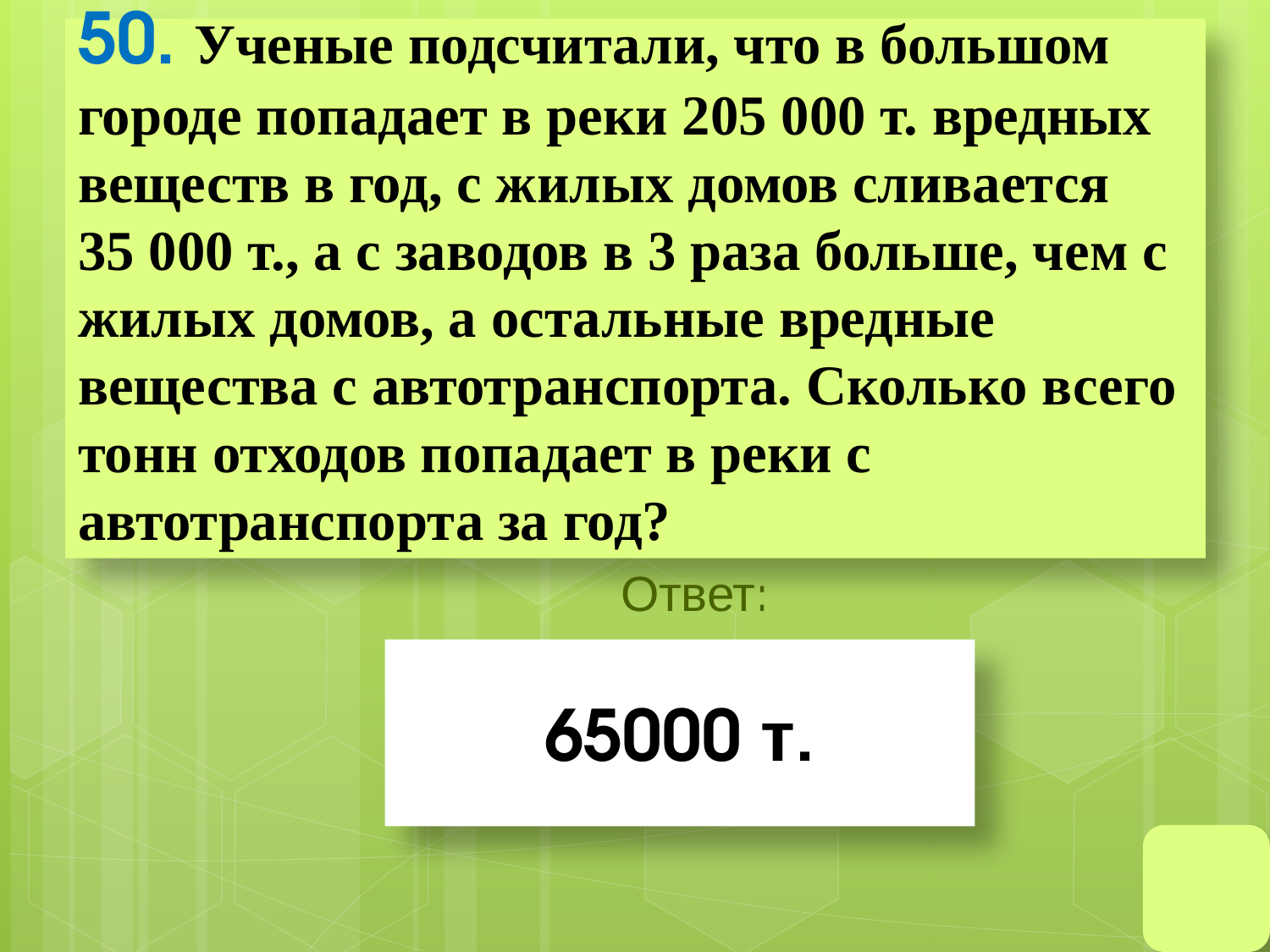

# 50. Ученые подсчитали, что в большом городе попадает в реки 205 000 т. вредных веществ в год, с жилых домов сливается  35 000 т., а с заводов в 3 раза больше, чем с жилых домов, а остальные вредные вещества с автотранспорта. Сколько всего тонн отходов попадает в реки с автотранспорта за год?
Ответ:
65000 т.